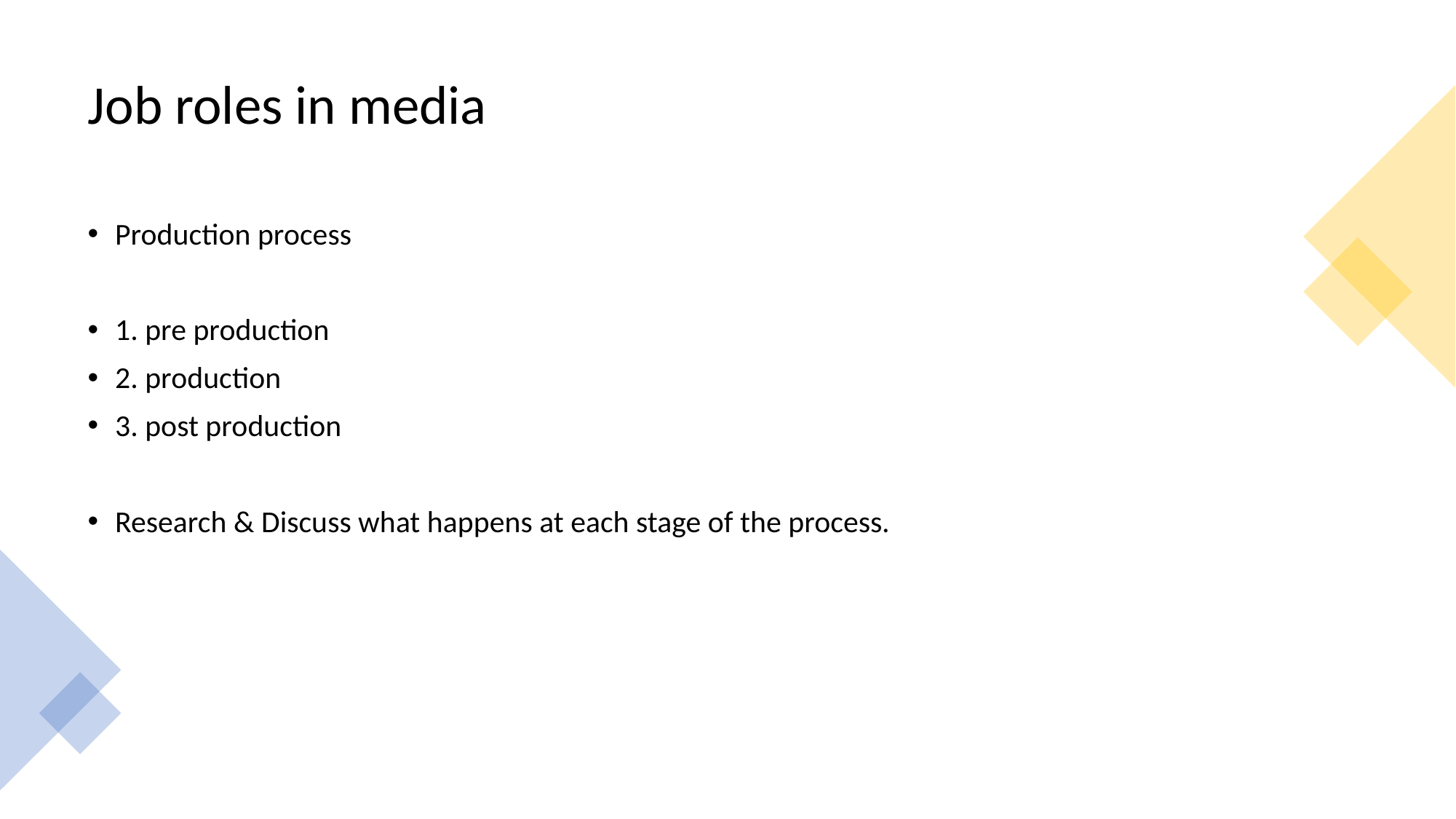

# Job roles in media

Production process

1. pre production
2. production
3. post production

Research & Discuss what happens at each stage of the process.